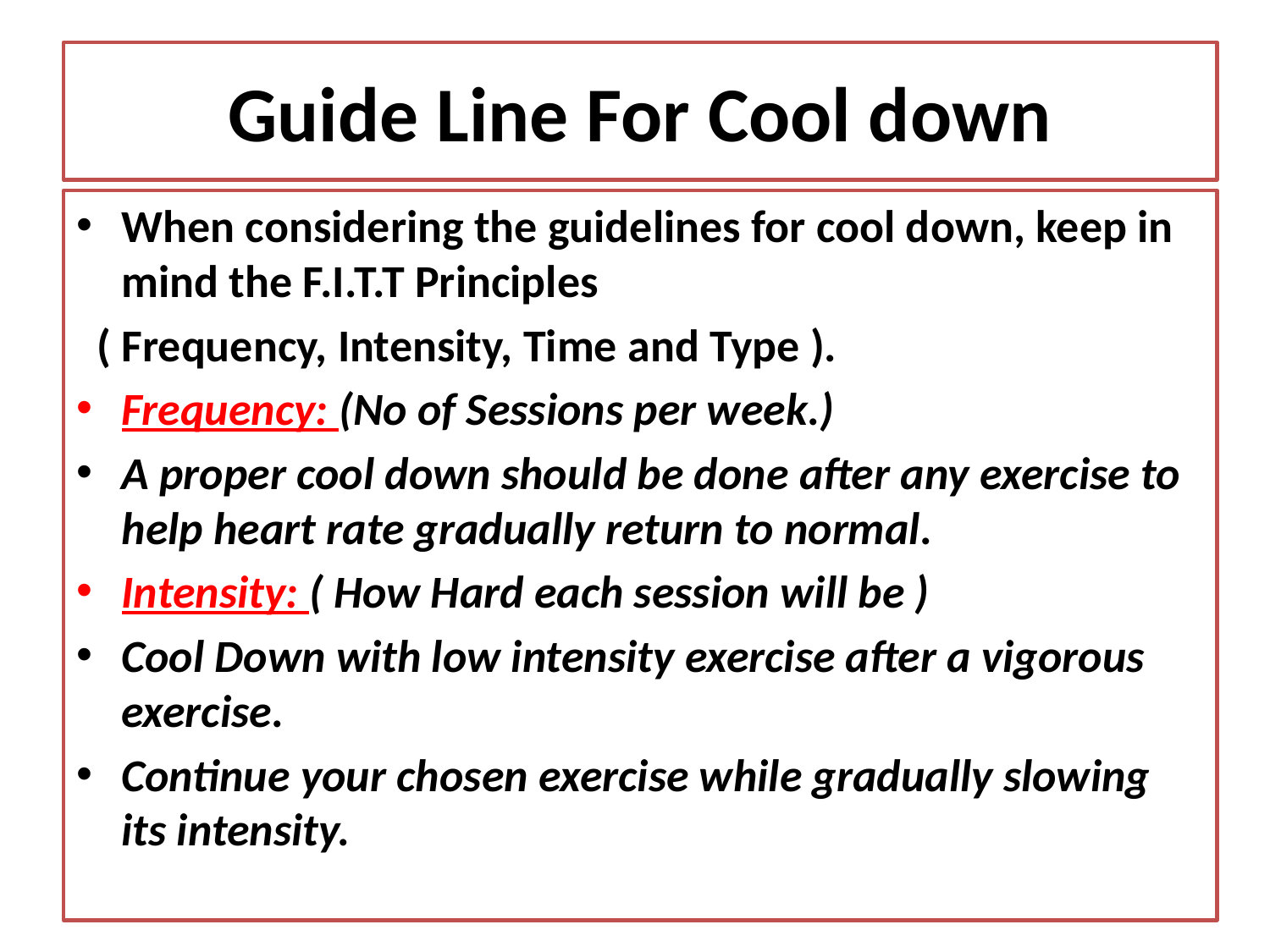

# Guide Line For Cool down
When considering the guidelines for cool down, keep in mind the F.I.T.T Principles
  ( Frequency, Intensity, Time and Type ).
Frequency: (No of Sessions per week.)
A proper cool down should be done after any exercise to help heart rate gradually return to normal.
Intensity: ( How Hard each session will be )
Cool Down with low intensity exercise after a vigorous exercise.
Continue your chosen exercise while gradually slowing its intensity.